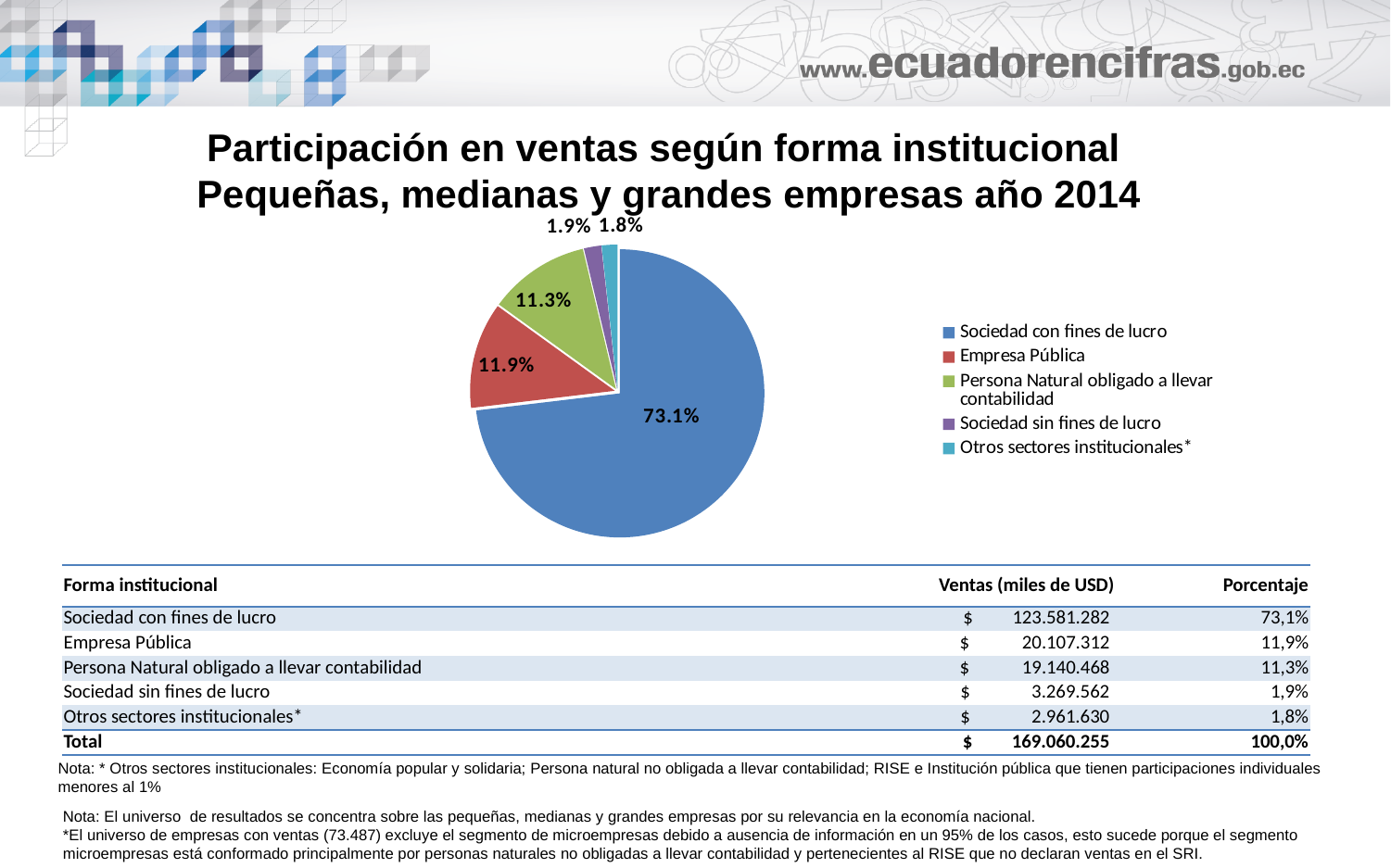

# Participación en ventas según forma institucional Pequeñas, medianas y grandes empresas año 2014

### Chart

| Category |  |
|---|---|
| Sociedad con fines de lucro | 0.7309895651393031 |
| Empresa Pública | 0.11893577481215913 |
| Persona Natural obligado a llevar contabilidad | 0.1132168427335531 |
| Sociedad sin fines de lucro | 0.019339625368679888 |
| Otros sectores institucionales* | 0.017518191946303604 |
| Forma institucional | Ventas (miles de USD) | Porcentaje |
| --- | --- | --- |
| Sociedad con fines de lucro | $ 123.581.282 | 73,1% |
| Empresa Pública | $ 20.107.312 | 11,9% |
| Persona Natural obligado a llevar contabilidad | $ 19.140.468 | 11,3% |
| Sociedad sin fines de lucro | $ 3.269.562 | 1,9% |
| Otros sectores institucionales\* | $ 2.961.630 | 1,8% |
| Total | $ 169.060.255 | 100,0% |
Nota: * Otros sectores institucionales: Economía popular y solidaria; Persona natural no obligada a llevar contabilidad; RISE e Institución pública que tienen participaciones individuales menores al 1%
Nota: El universo  de resultados se concentra sobre las pequeñas, medianas y grandes empresas por su relevancia en la economía nacional.
*El universo de empresas con ventas (73.487) excluye el segmento de microempresas debido a ausencia de información en un 95% de los casos, esto sucede porque el segmento microempresas está conformado principalmente por personas naturales no obligadas a llevar contabilidad y pertenecientes al RISE que no declaran ventas en el SRI.